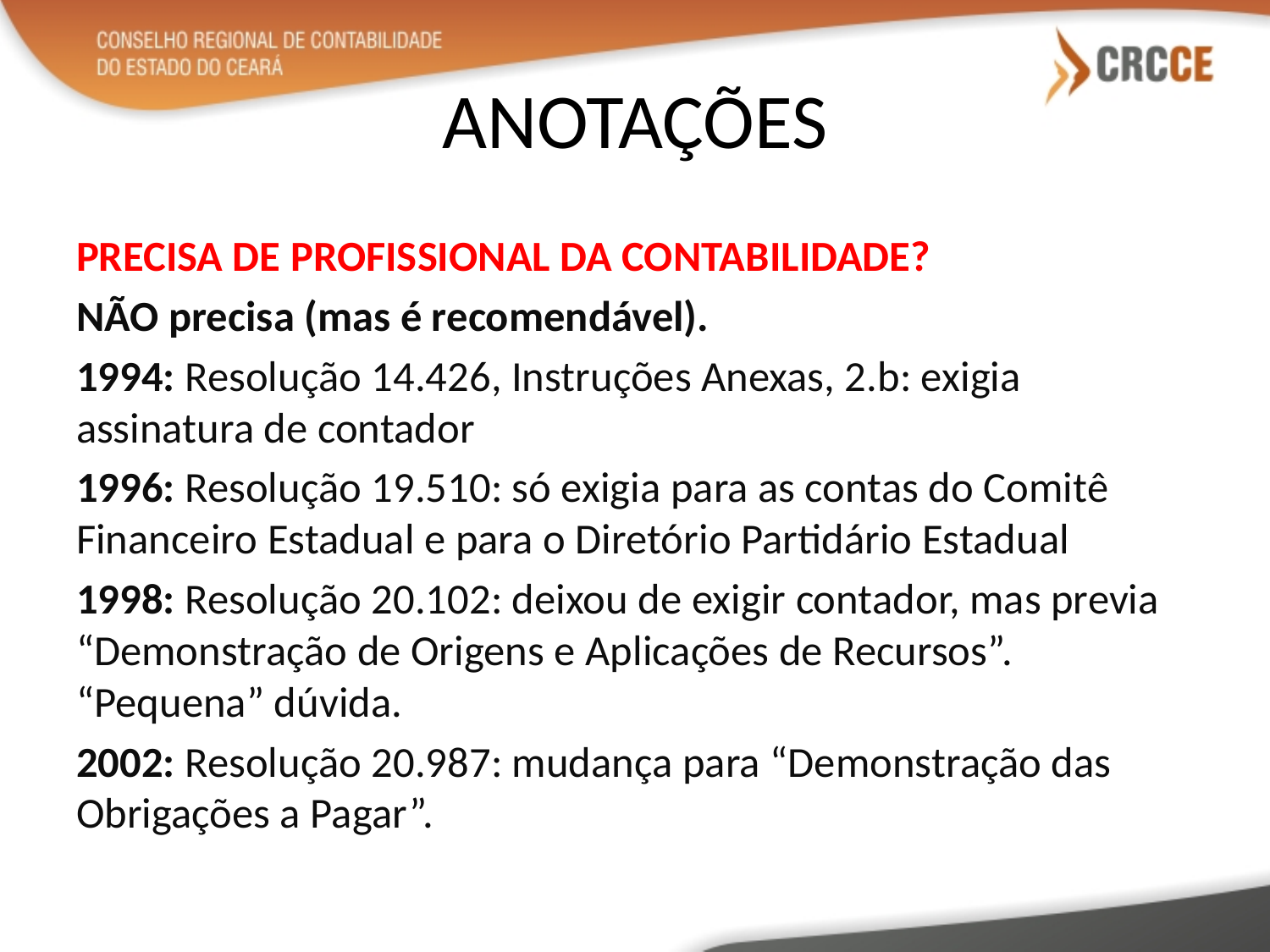

# ANOTAÇÕES
PRECISA DE PROFISSIONAL DA CONTABILIDADE?
NÃO precisa (mas é recomendável).
1994: Resolução 14.426, Instruções Anexas, 2.b: exigia assinatura de contador
1996: Resolução 19.510: só exigia para as contas do Comitê Financeiro Estadual e para o Diretório Partidário Estadual
1998: Resolução 20.102: deixou de exigir contador, mas previa “Demonstração de Origens e Aplicações de Recursos”. “Pequena” dúvida.
2002: Resolução 20.987: mudança para “Demonstração das Obrigações a Pagar”.